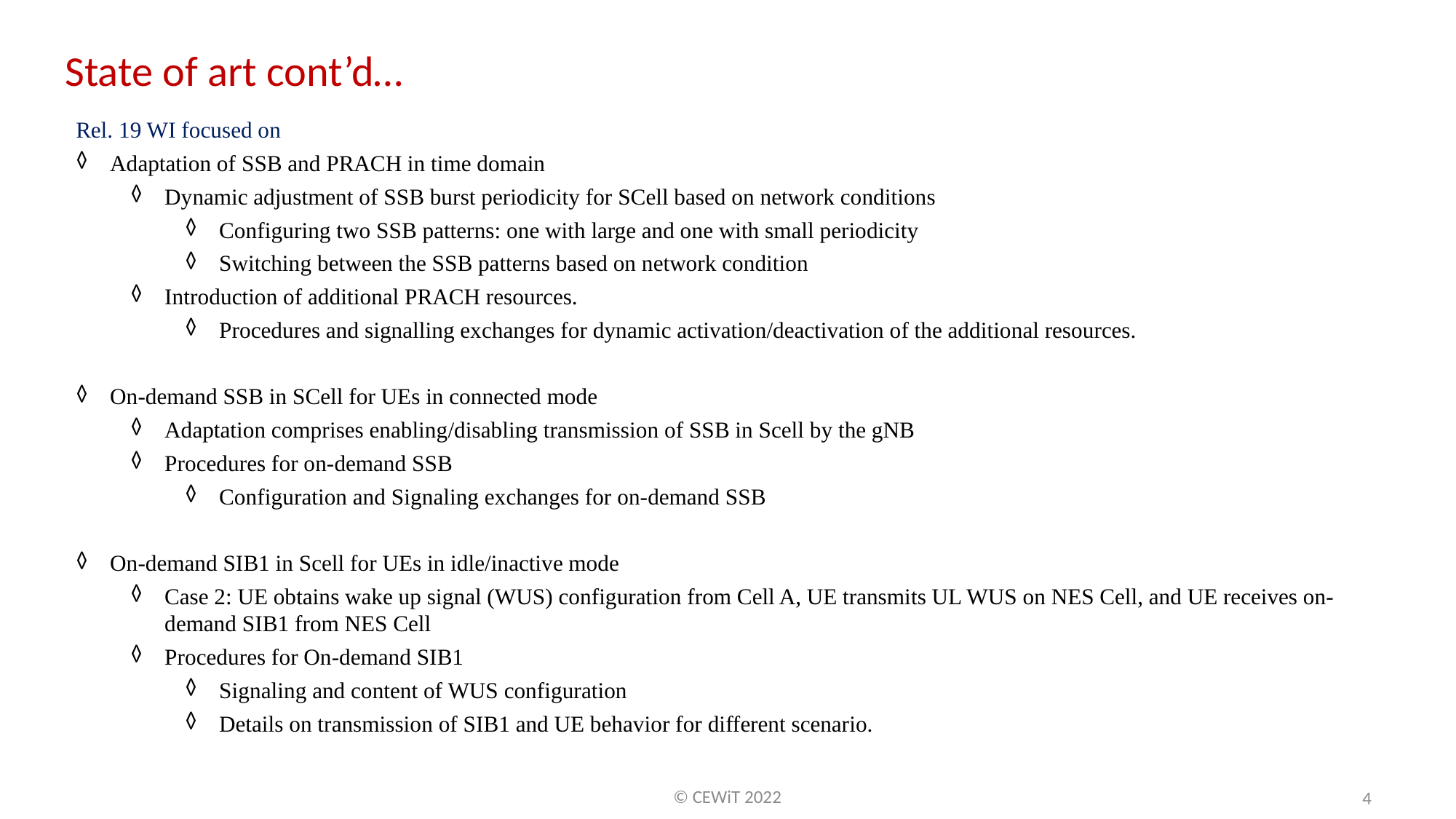

State of art cont’d…
Rel. 19 WI focused on
Adaptation of SSB and PRACH in time domain
Dynamic adjustment of SSB burst periodicity for SCell based on network conditions
Configuring two SSB patterns: one with large and one with small periodicity
Switching between the SSB patterns based on network condition
Introduction of additional PRACH resources.
Procedures and signalling exchanges for dynamic activation/deactivation of the additional resources.

On-demand SSB in SCell for UEs in connected mode
Adaptation comprises enabling/disabling transmission of SSB in Scell by the gNB
Procedures for on-demand SSB
Configuration and Signaling exchanges for on-demand SSB

On-demand SIB1 in Scell for UEs in idle/inactive mode
Case 2: UE obtains wake up signal (WUS) configuration from Cell A, UE transmits UL WUS on NES Cell, and UE receives on-demand SIB1 from NES Cell
Procedures for On-demand SIB1
Signaling and content of WUS configuration
Details on transmission of SIB1 and UE behavior for different scenario.
© CEWiT 2022
4